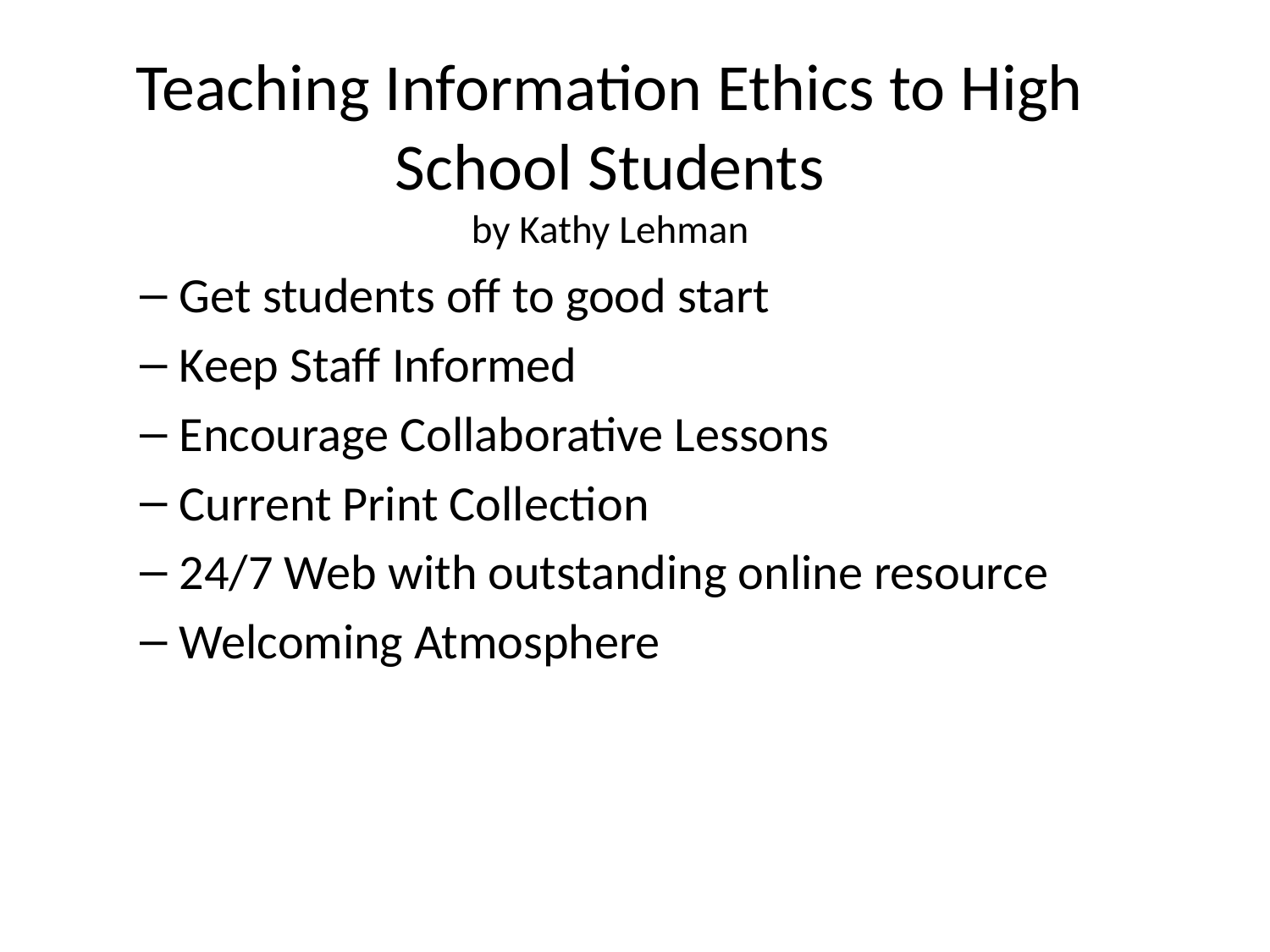

# Teaching Information Ethics to High School Students by Kathy Lehman
Get students off to good start
Keep Staff Informed
Encourage Collaborative Lessons
Current Print Collection
24/7 Web with outstanding online resource
Welcoming Atmosphere